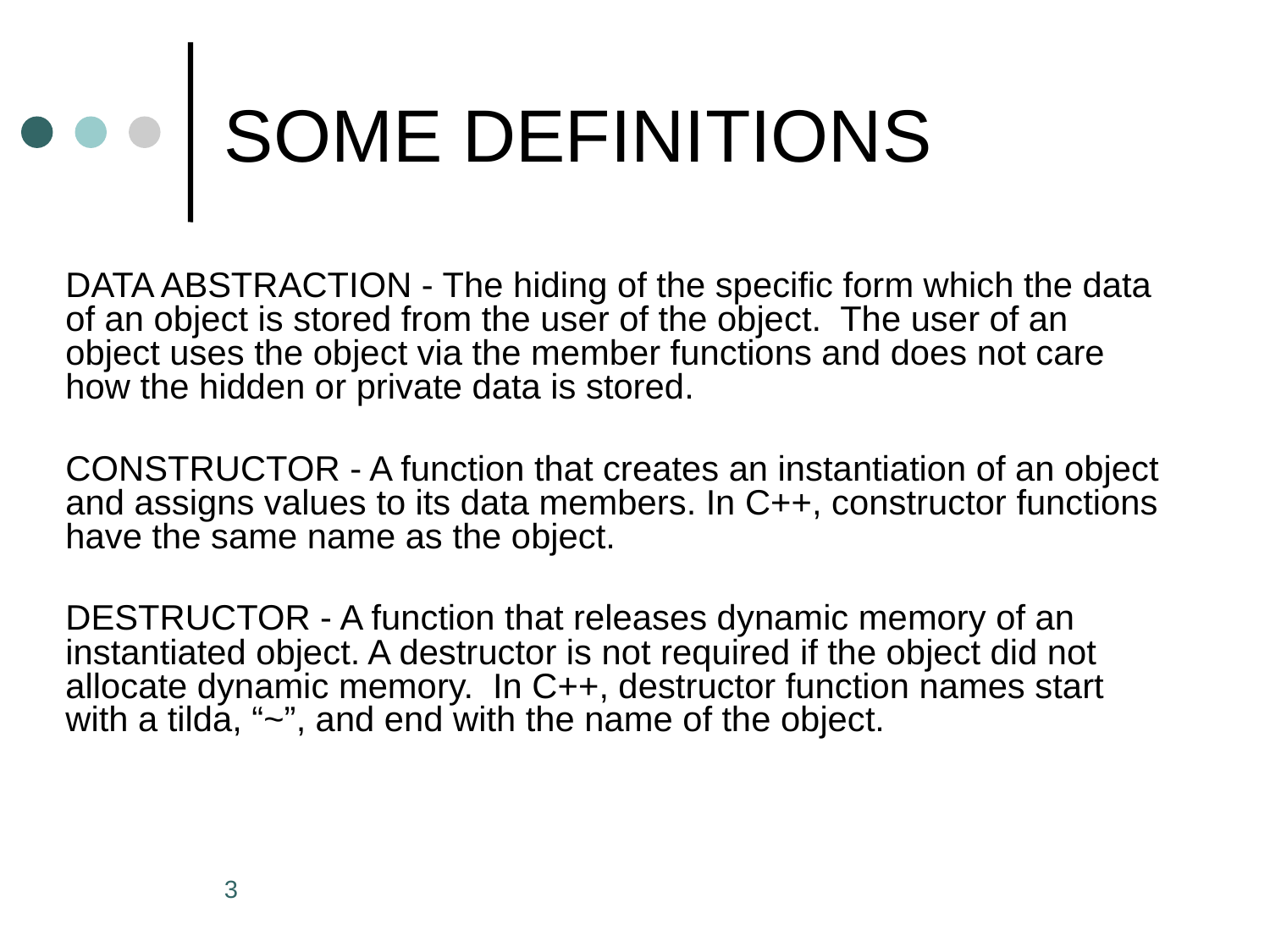

# SOME DEFINITIONS
DATA ABSTRACTION - The hiding of the specific form which the data of an object is stored from the user of the object.  The user of an object uses the object via the member functions and does not care how the hidden or private data is stored.

CONSTRUCTOR - A function that creates an instantiation of an object and assigns values to its data members. In C++, constructor functions have the same name as the object.

DESTRUCTOR - A function that releases dynamic memory of an instantiated object. A destructor is not required if the object did not allocate dynamic memory.  In C++, destructor function names start with a tilda, “~”, and end with the name of the object.

3